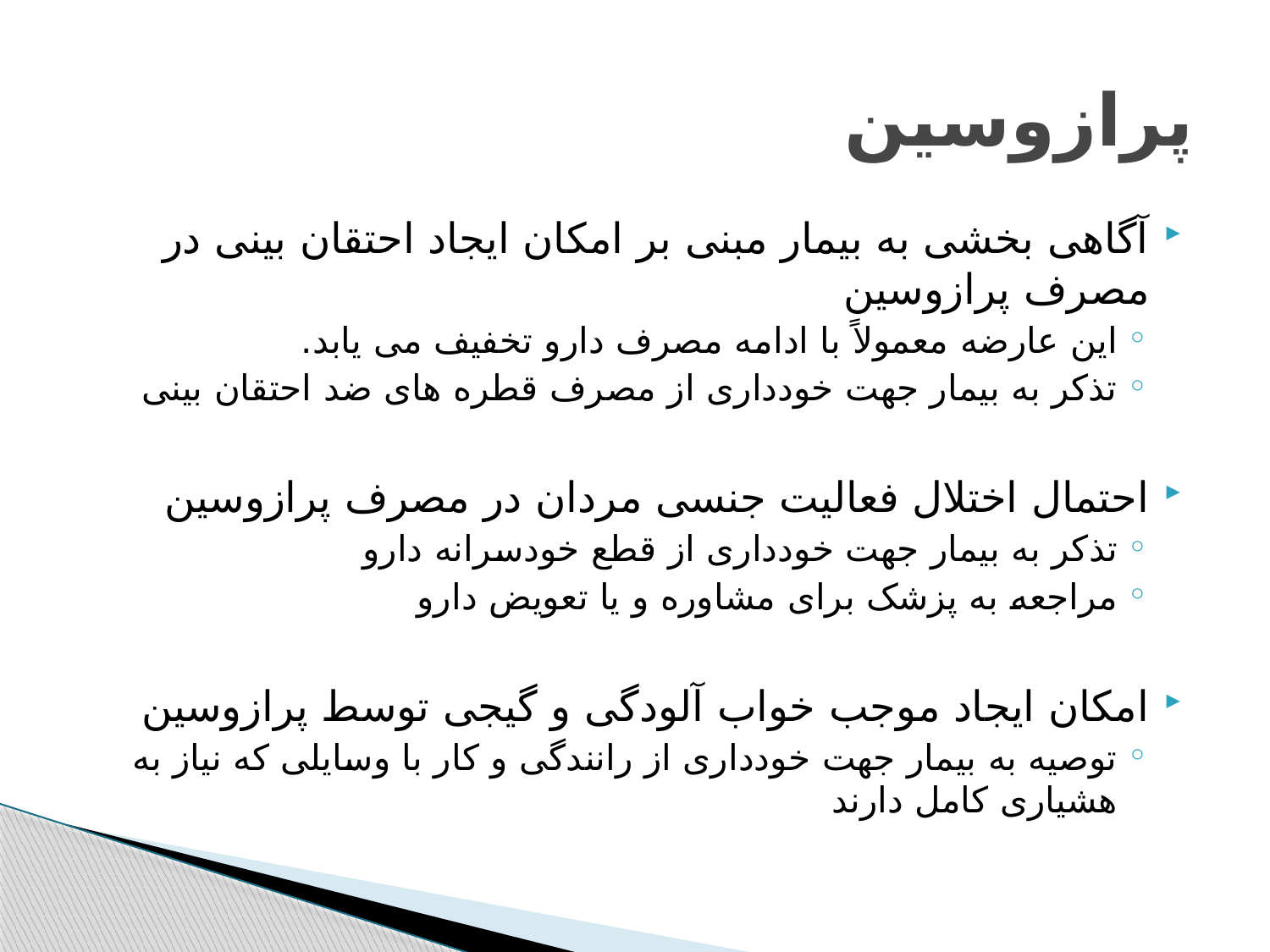

# پرازوسین
آگاهی بخشی به بیمار مبنی بر امکان ایجاد احتقان بینی در مصرف پرازوسین
این عارضه معمولاً با ادامه مصرف دارو تخفیف می یابد.
تذکر به بیمار جهت خودداری از مصرف قطره های ضد احتقان بینی

احتمال اختلال فعالیت جنسی مردان در مصرف پرازوسین
تذکر به بیمار جهت خودداری از قطع خودسرانه دارو
مراجعه به پزشک برای مشاوره و یا تعویض دارو

امکان ایجاد موجب خواب آلودگی و گیجی توسط پرازوسین
توصیه به بیمار جهت خودداری از رانندگی و کار با وسایلی که نیاز به هشیاری کامل دارند